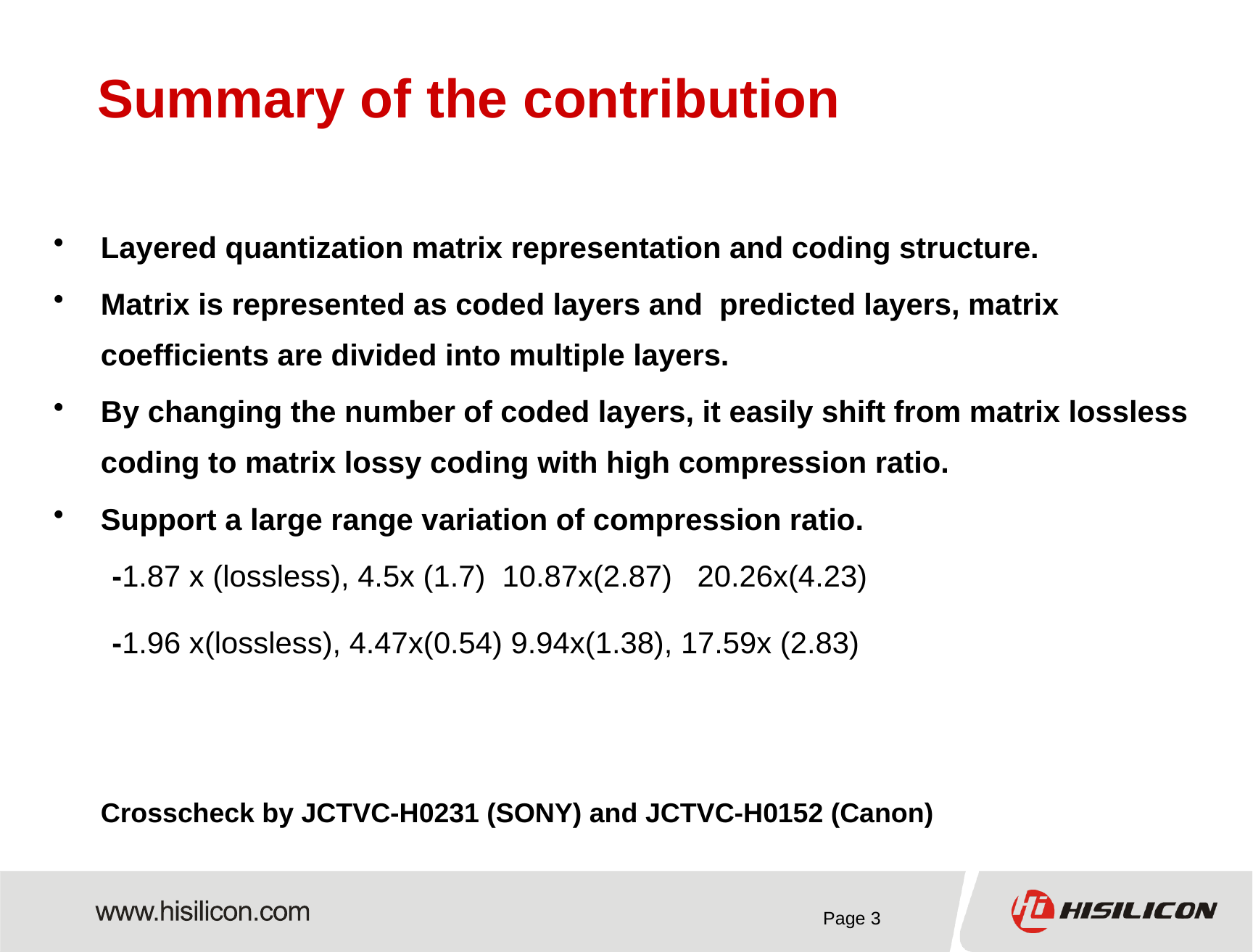

# Summary of the contribution
Layered quantization matrix representation and coding structure.
Matrix is represented as coded layers and  predicted layers, matrix coefficients are divided into multiple layers.
By changing the number of coded layers, it easily shift from matrix lossless coding to matrix lossy coding with high compression ratio.
Support a large range variation of compression ratio.
       -1.87 x (lossless), 4.5x (1.7)  10.87x(2.87)   20.26x(4.23)
       -1.96 x(lossless), 4.47x(0.54) 9.94x(1.38), 17.59x (2.83)

Crosscheck by JCTVC-H0231 (SONY) and JCTVC-H0152 (Canon)

Page 3